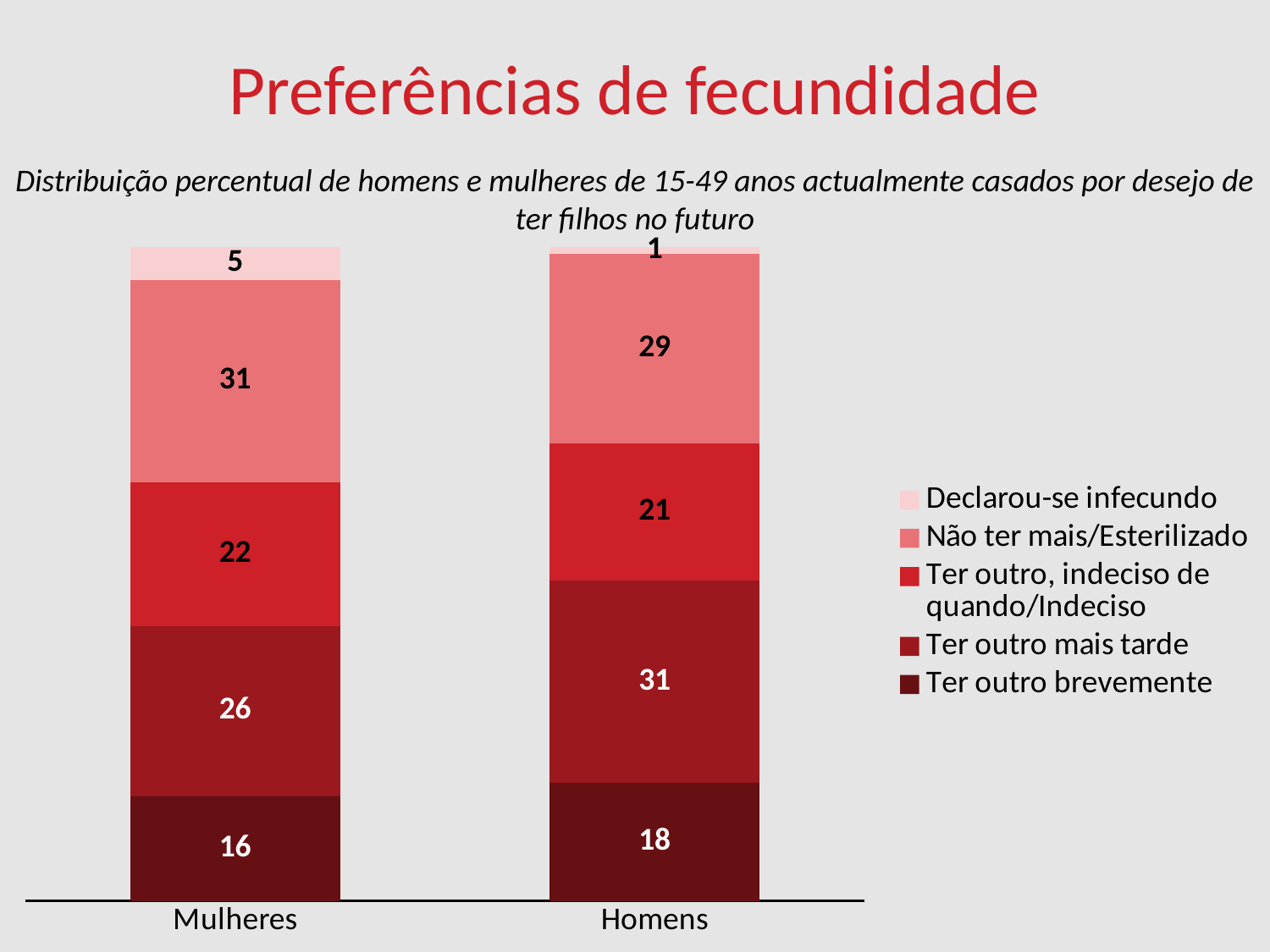

Preferências de fecundidade
Distribuição percentual de homens e mulheres de 15-49 anos actualmente casados por desejo de ter filhos no futuro

### Chart

| Category | Ter outro brevemente | Ter outro mais tarde | Ter outro, indeciso de quando/Indeciso | Não ter mais/Esterilizado | Declarou-se infecundo |
|---|---|---|---|---|---|
| Mulheres | 16.0 | 26.0 | 22.0 | 31.0 | 5.0 |
| Homens | 18.0 | 31.0 | 21.0 | 29.0 | 1.0 |